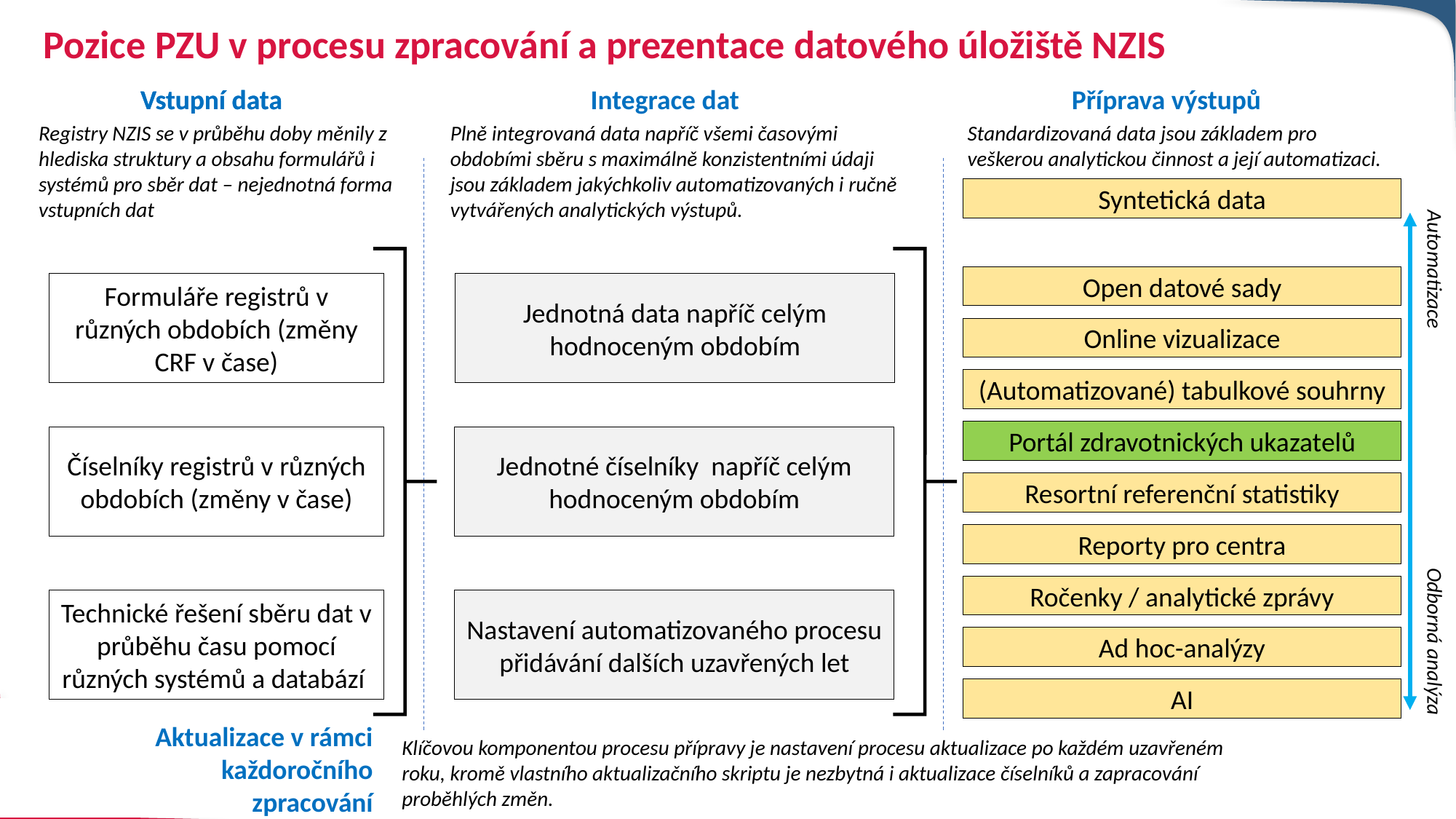

# Pozice PZU v procesu zpracování a prezentace datového úložiště NZIS
Vstupní data
Vstupní data
Integrace dat
Příprava výstupů
Registry NZIS se v průběhu doby měnily z hlediska struktury a obsahu formulářů i systémů pro sběr dat – nejednotná forma vstupních dat
Plně integrovaná data napříč všemi časovými obdobími sběru s maximálně konzistentními údaji jsou základem jakýchkoliv automatizovaných i ručně vytvářených analytických výstupů.
Standardizovaná data jsou základem pro veškerou analytickou činnost a její automatizaci.
Syntetická data

Open datové sady
Automatizace
Formuláře registrů v různých obdobích (změny CRF v čase)
Jednotná data napříč celým hodnoceným obdobím
Online vizualizace
(Automatizované) tabulkové souhrny
Portál zdravotnických ukazatelů
Číselníky registrů v různých obdobích (změny v čase)
Jednotné číselníky  napříč celým hodnoceným obdobím
Resortní referenční statistiky
Reporty pro centra
Ročenky / analytické zprávy
Technické řešení sběru dat v průběhu času pomocí různých systémů a databází
Nastavení automatizovaného procesu přidávání dalších uzavřených let
Ad hoc-analýzy
Odborná analýza
AI

Aktualizace v rámci každoročního zpracování
Klíčovou komponentou procesu přípravy je nastavení procesu aktualizace po každém uzavřeném roku, kromě vlastního aktualizačního skriptu je nezbytná i aktualizace číselníků a zapracování proběhlých změn.